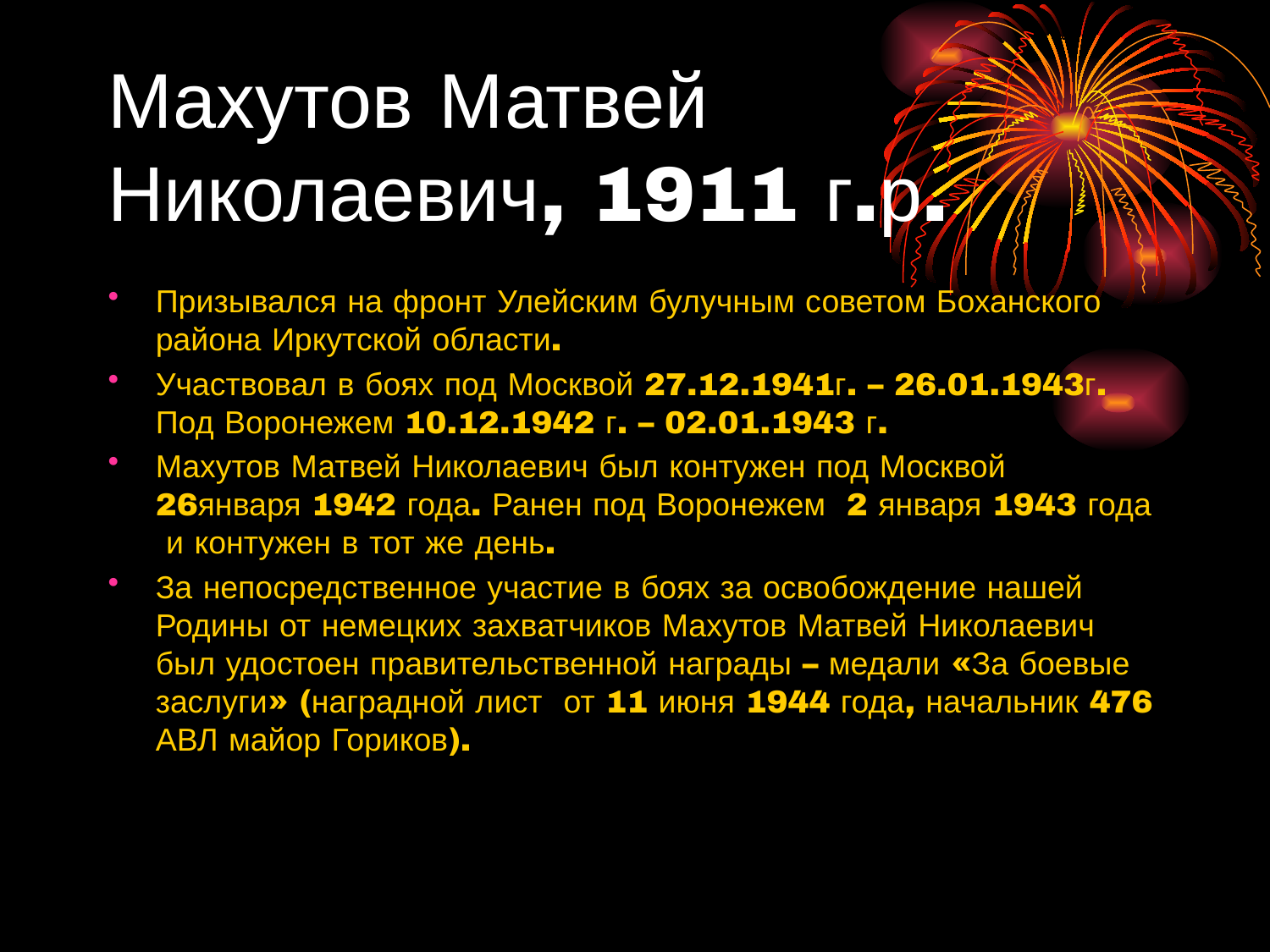

# Махутов Матвей Николаевич, 1911 г.р.
Призывался на фронт Улейским булучным советом Боханского района Иркутской области.
Участвовал в боях под Москвой 27.12.1941г. – 26.01.1943г. Под Воронежем 10.12.1942 г. – 02.01.1943 г.
Махутов Матвей Николаевич был контужен под Москвой 26января 1942 года. Ранен под Воронежем  2 января 1943 года  и контужен в тот же день.
За непосредственное участие в боях за освобождение нашей Родины от немецких захватчиков Махутов Матвей Николаевич был удостоен правительственной награды – медали «За боевые заслуги» (наградной лист  от 11 июня 1944 года, начальник 476 АВЛ майор Гориков).